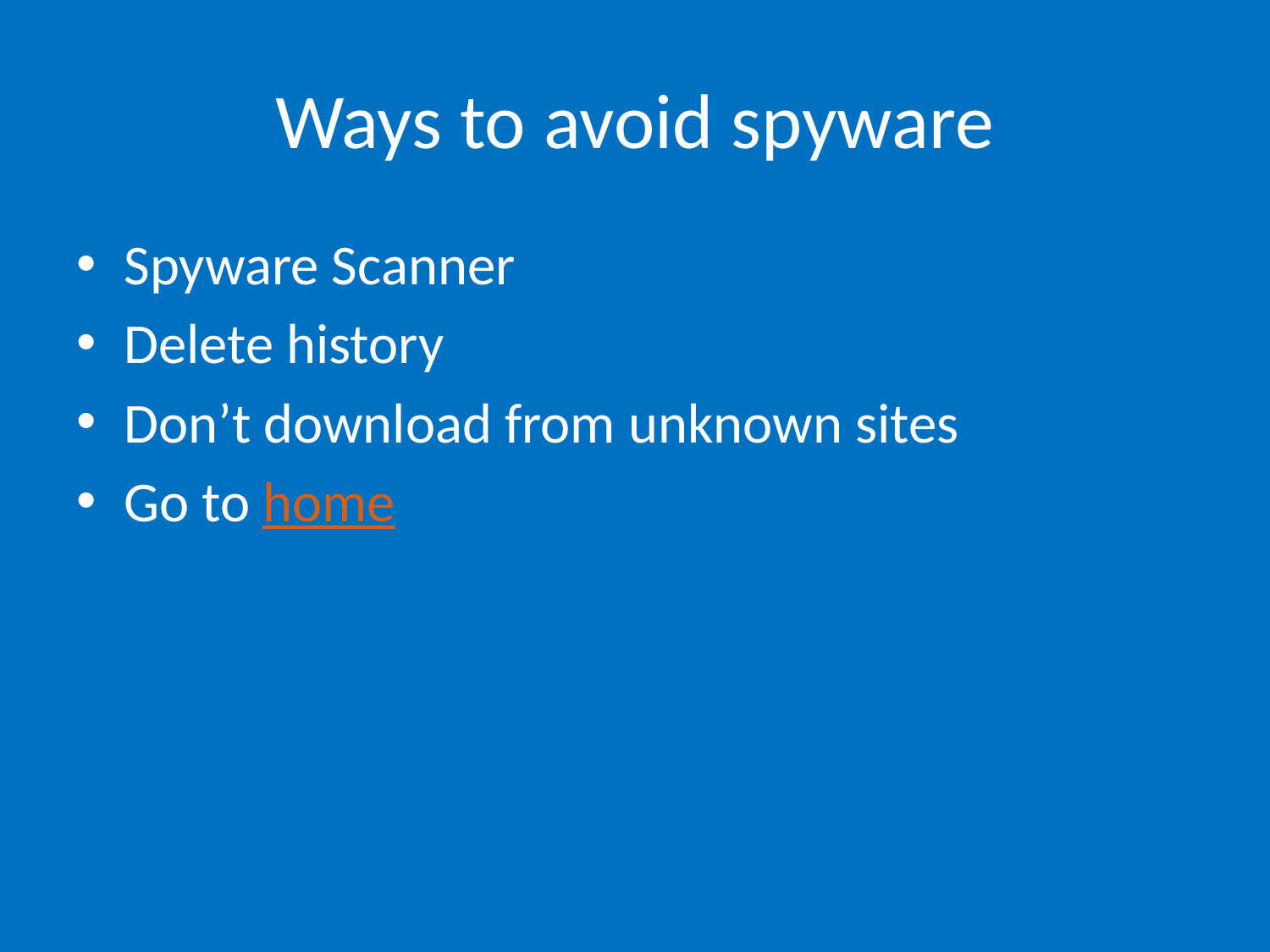

# Ways to avoid spyware
Spyware Scanner
Delete history
Don’t download from unknown sites
Go to home